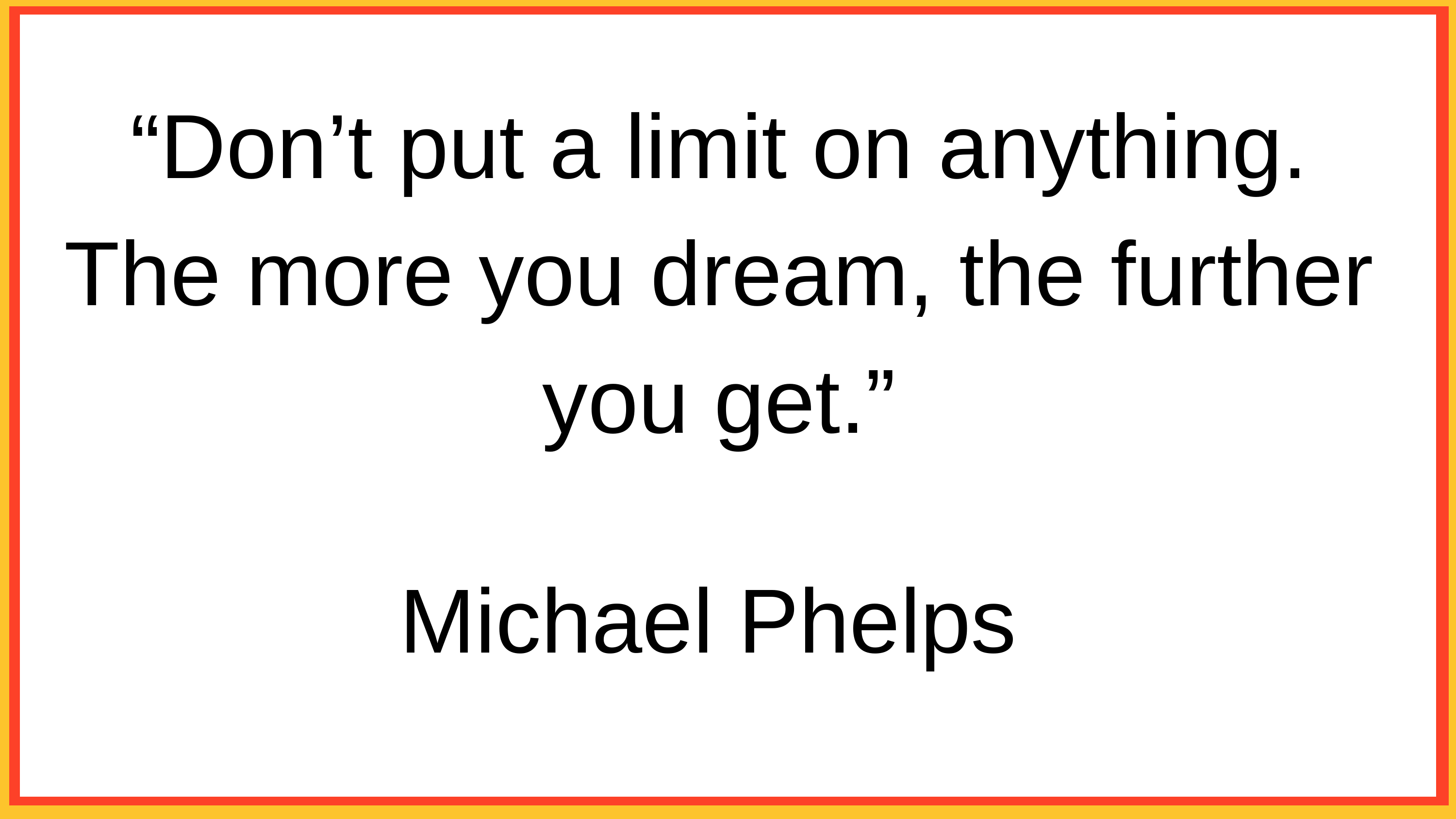

“Don’t put a limit on anything. The more you dream, the further you get.”
Michael Phelps